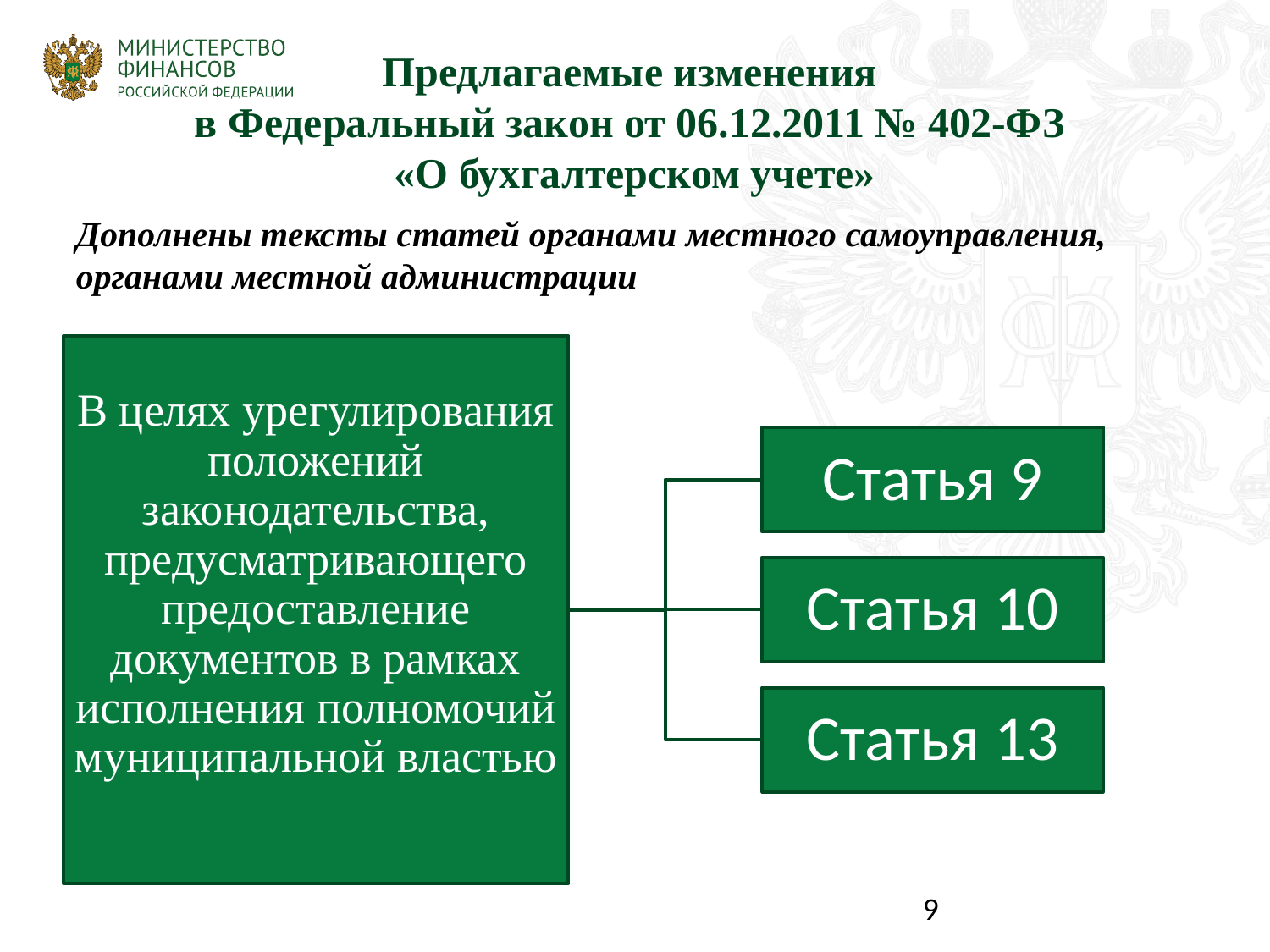

# Предлагаемые изменения в Федеральный закон от 06.12.2011 № 402-ФЗ «О бухгалтерском учете»
Дополнены тексты статей органами местного самоуправления, органами местной администрации

В целях урегулирования положений законодательства, предусматривающего предоставление документов в рамках исполнения полномочий муниципальной властью

Статья 9
Статья 10
Статья 13
9